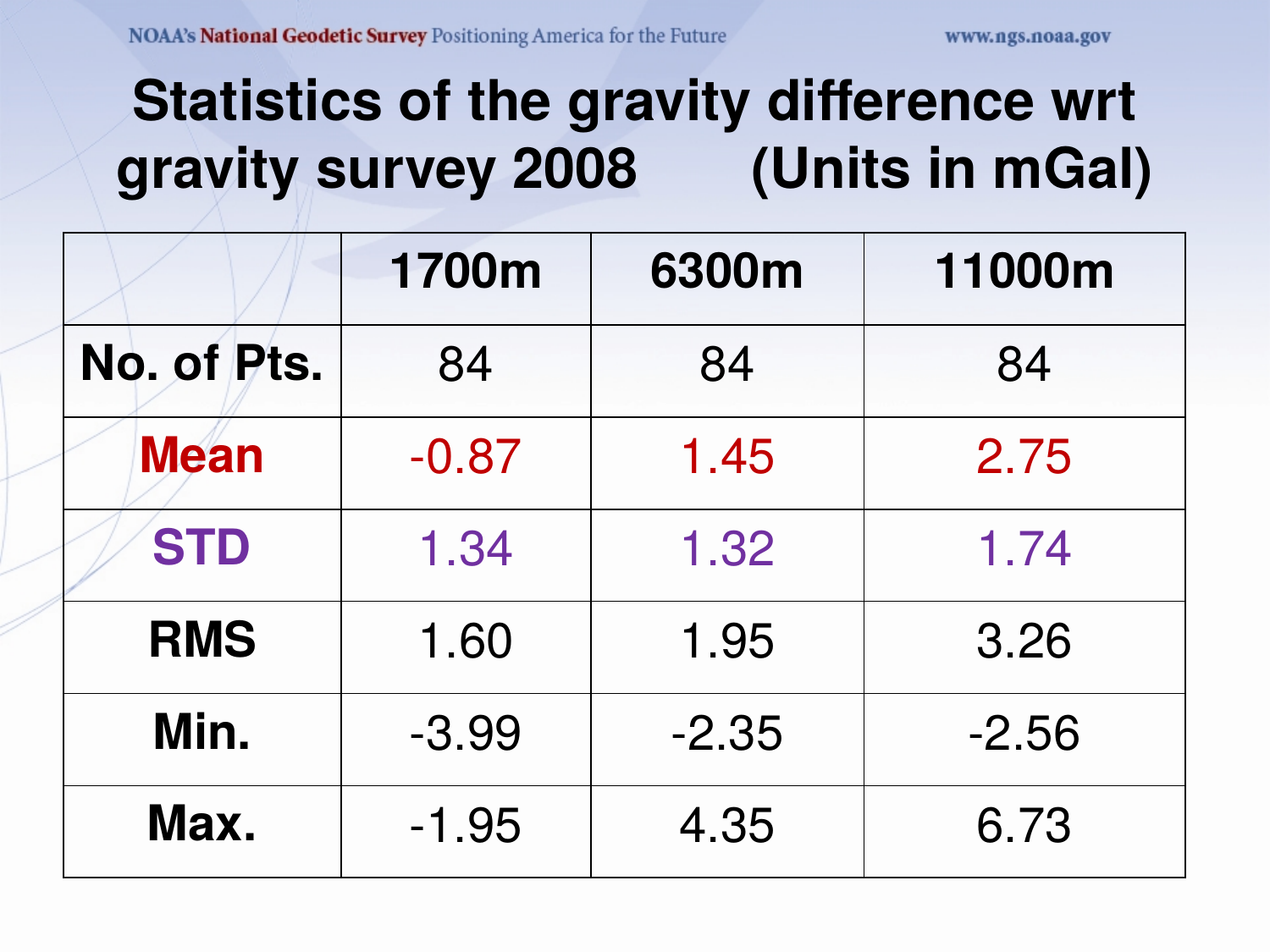

Statistics of the gravity difference wrt gravity survey 2008 	(Units in mGal)
|  | 1700m | 6300m | 11000m |
| --- | --- | --- | --- |
| No. of Pts. | 84 | 84 | 84 |
| Mean | -0.87 | 1.45 | 2.75 |
| STD | 1.34 | 1.32 | 1.74 |
| RMS | 1.60 | 1.95 | 3.26 |
| Min. | -3.99 | -2.35 | -2.56 |
| Max. | -1.95 | 4.35 | 6.73 |